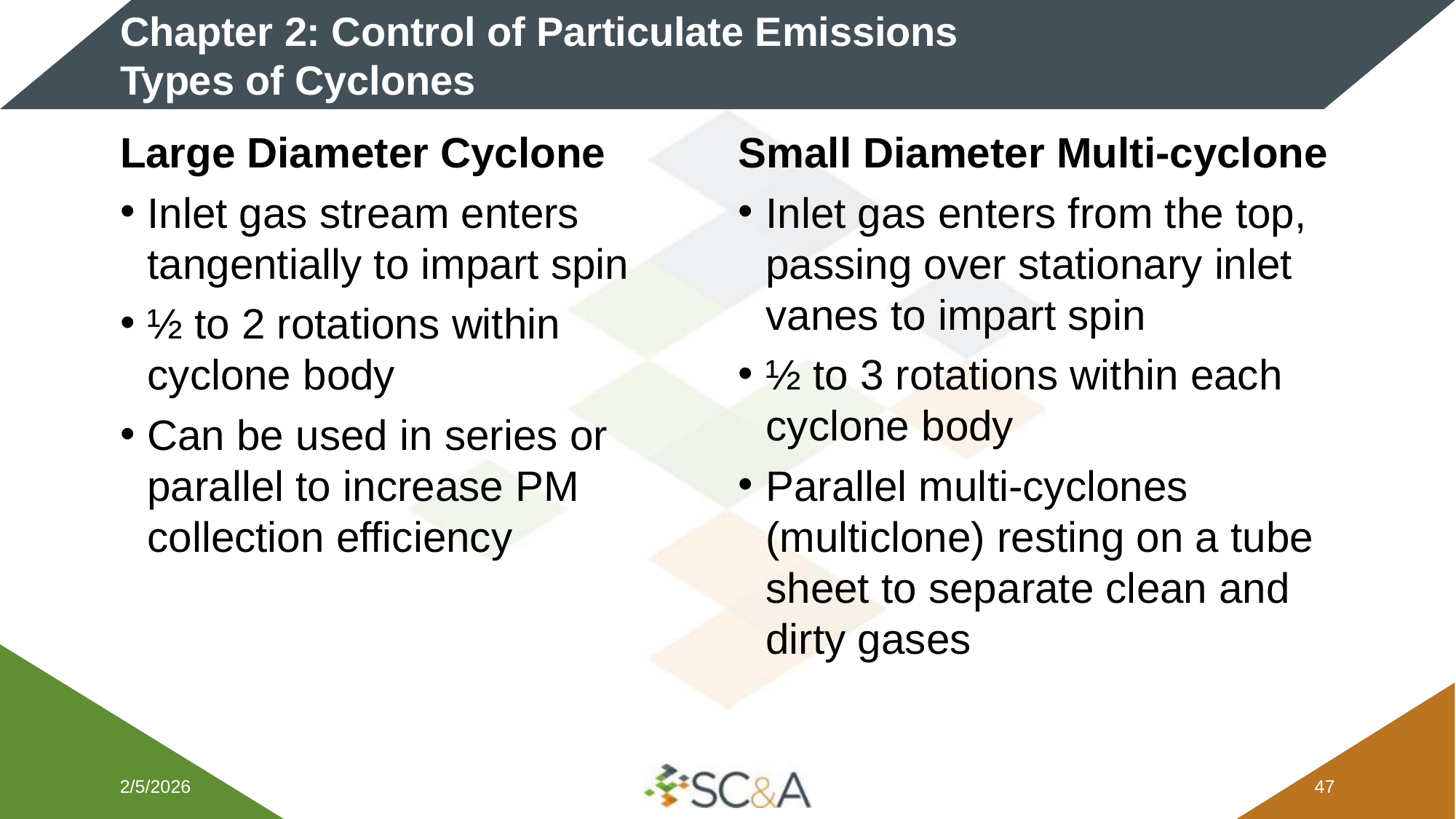

# Chapter 2: Control of Particulate Emissions​ Types of Cyclones
Large Diameter Cyclone
Inlet gas stream enters tangentially to impart spin
½ to 2 rotations within cyclone body
Can be used in series or parallel to increase PM collection efficiency

Small Diameter Multi-cyclone
Inlet gas enters from the top, passing over stationary inlet vanes to impart spin
½ to 3 rotations within each cyclone body
Parallel multi-cyclones (multiclone) resting on a tube sheet to separate clean and dirty gases

2/5/2026
47